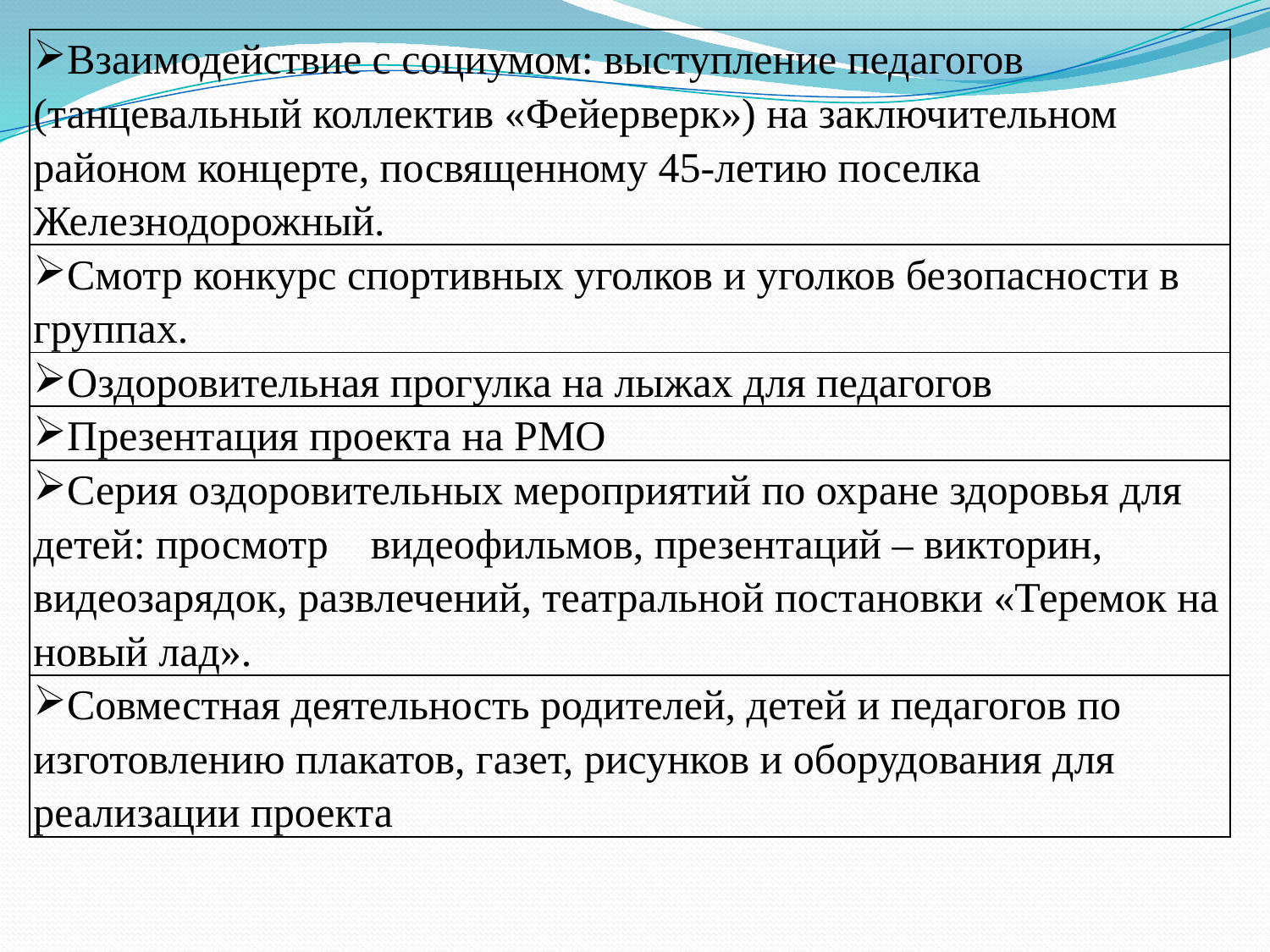

| Взаимодействие с социумом: выступление педагогов (танцевальный коллектив «Фейерверк») на заключительном районом концерте, посвященному 45-летию поселка Железнодорожный. |
| --- |
| Смотр конкурс спортивных уголков и уголков безопасности в группах. |
| Оздоровительная прогулка на лыжах для педагогов |
| Презентация проекта на РМО |
| Серия оздоровительных мероприятий по охране здоровья для детей: просмотр видеофильмов, презентаций – викторин, видеозарядок, развлечений, театральной постановки «Теремок на новый лад». |
| Совместная деятельность родителей, детей и педагогов по изготовлению плакатов, газет, рисунков и оборудования для реализации проекта |